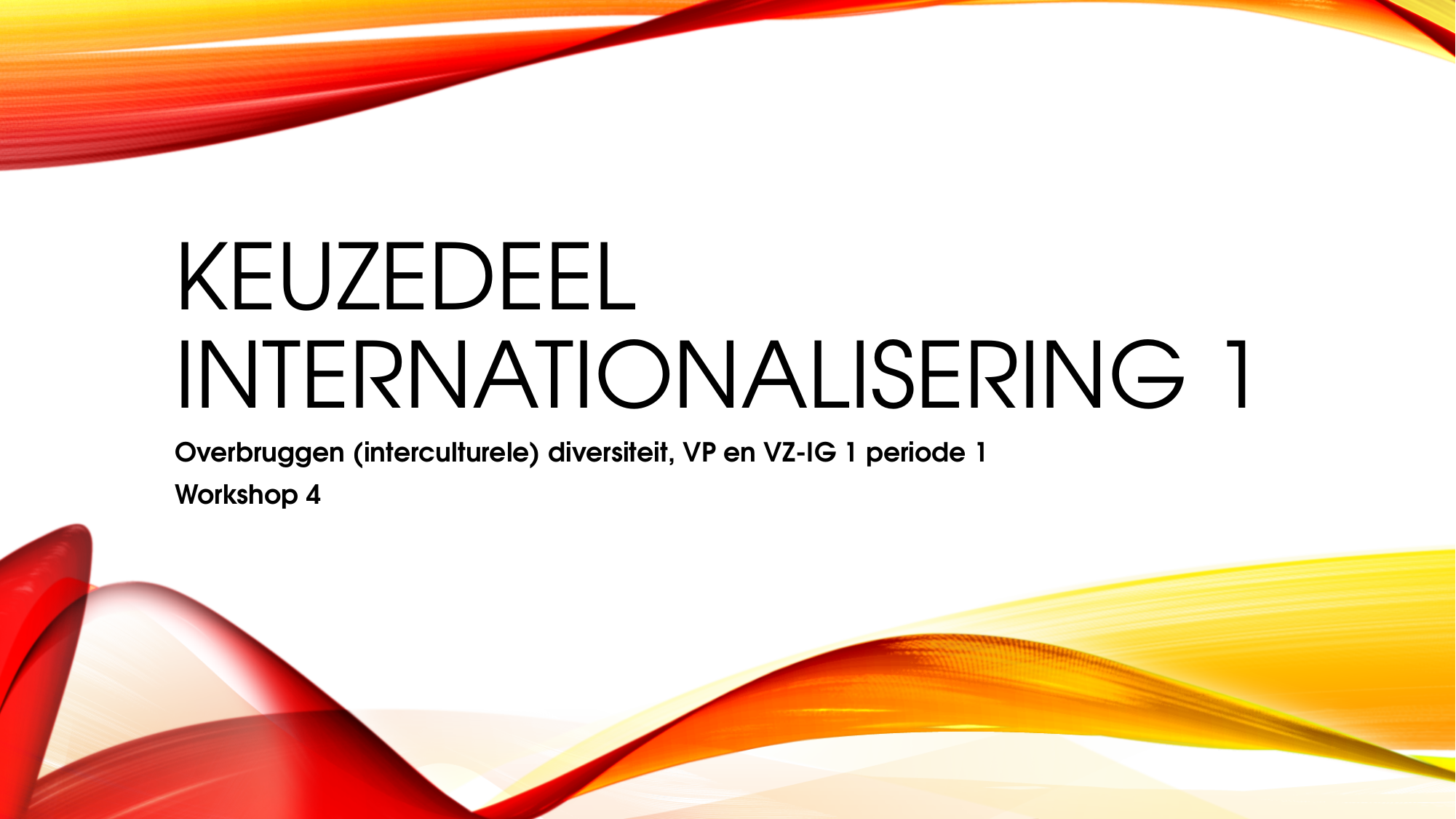

# Keuzedeel internationalisering 1
Overbruggen (interculturele) diversiteit, VP en VZ-IG 1 periode 1
Workshop 4